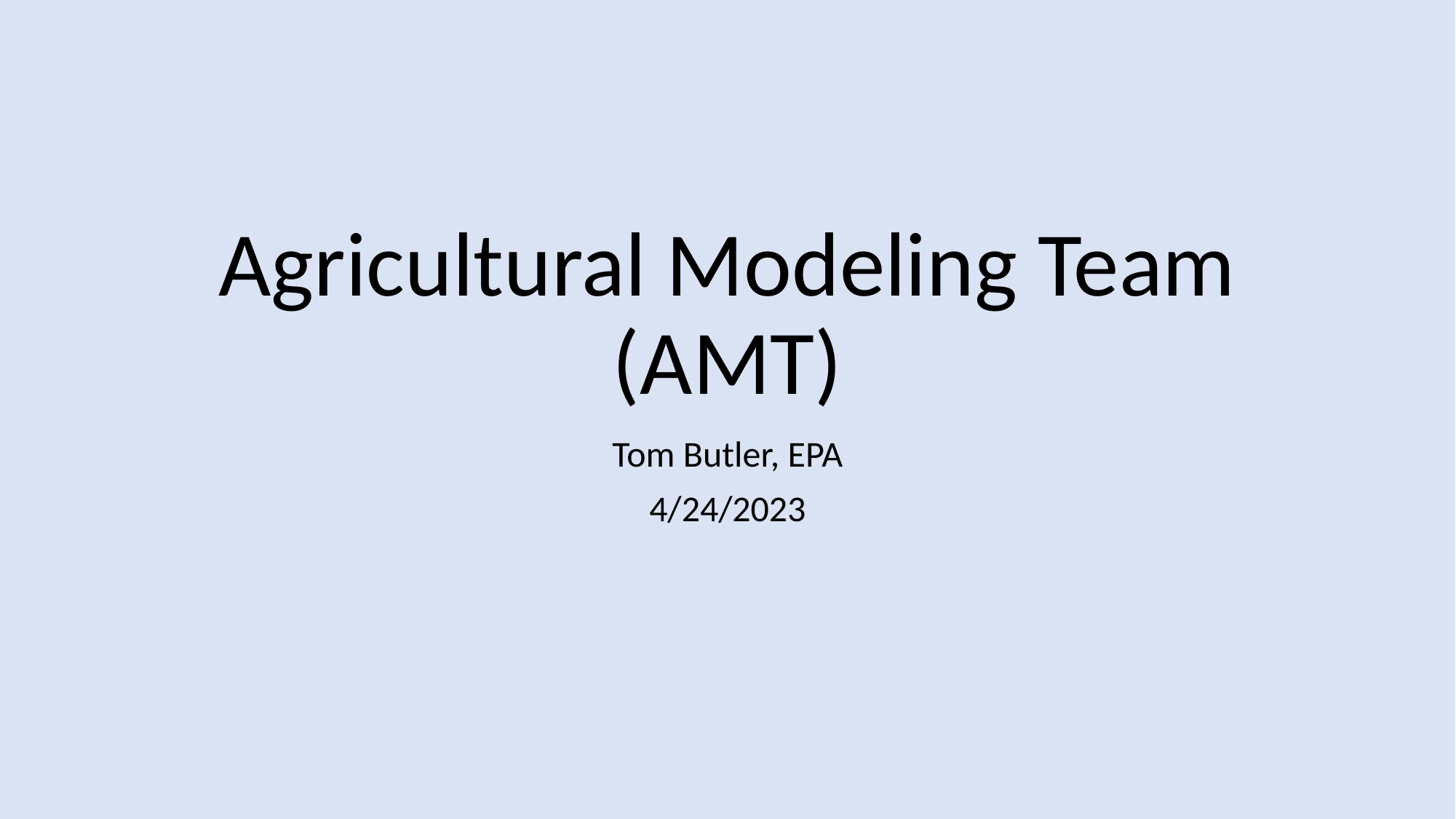

# Agricultural Modeling Team (AMT)
Tom Butler, EPA
4/24/2023